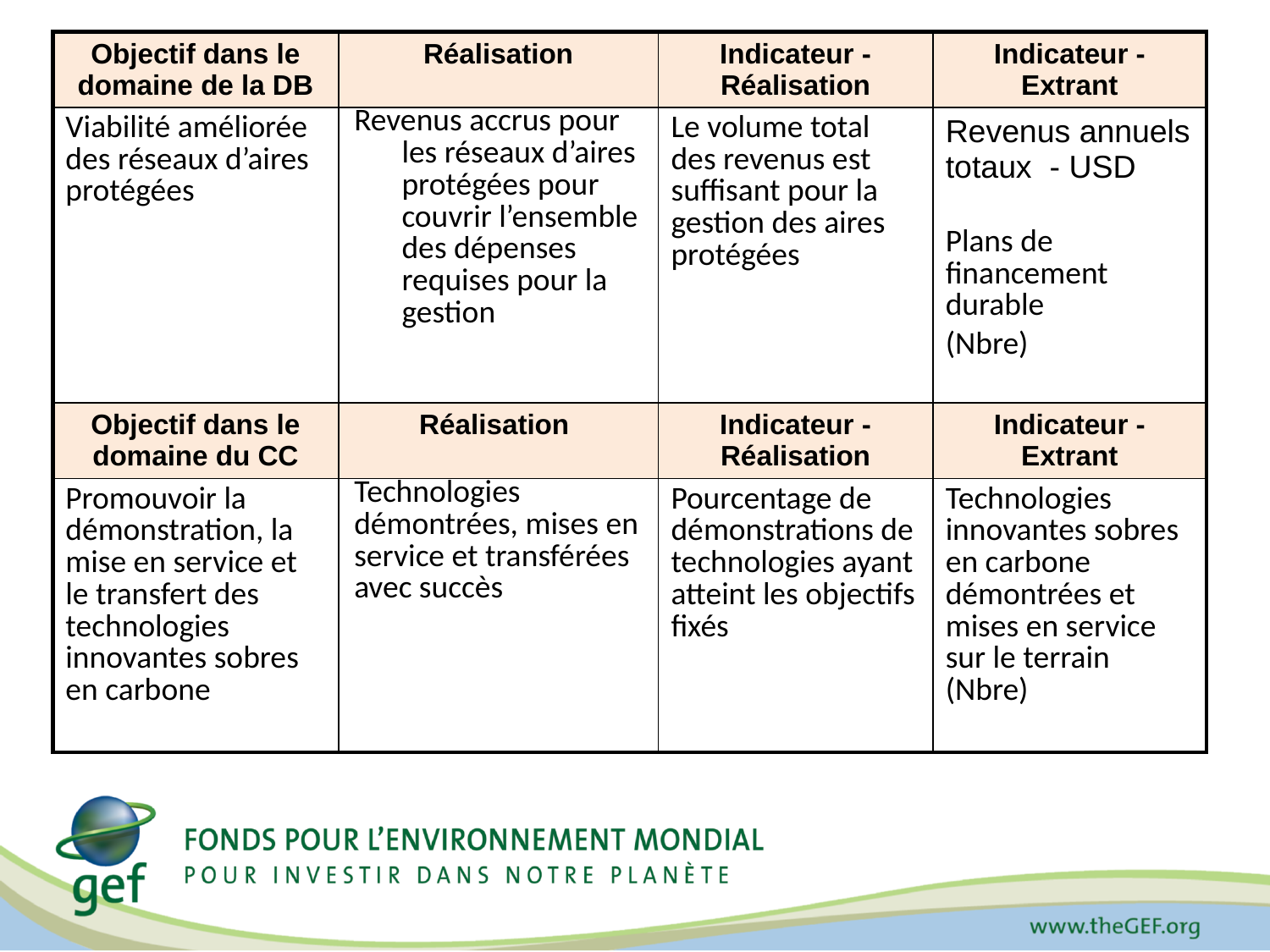

| Objectif dans le domaine de la DB | Réalisation | Indicateur - Réalisation | Indicateur - Extrant |
| --- | --- | --- | --- |
| Viabilité améliorée des réseaux d’aires protégées | Revenus accrus pour les réseaux d’aires protégées pour couvrir l’ensemble des dépenses requises pour la gestion | Le volume total des revenus est suffisant pour la gestion des aires protégées | Revenus annuels totaux - USD Plans de financement durable (Nbre) |
| Objectif dans le domaine du CC | Réalisation | Indicateur - Réalisation | Indicateur - Extrant |
| Promouvoir la démonstration, la mise en service et le transfert des technologies innovantes sobres en carbone | Technologies démontrées, mises en service et transférées avec succès | Pourcentage de démonstrations de technologies ayant atteint les objectifs fixés | Technologies innovantes sobres en carbone démontrées et mises en service sur le terrain (Nbre) |